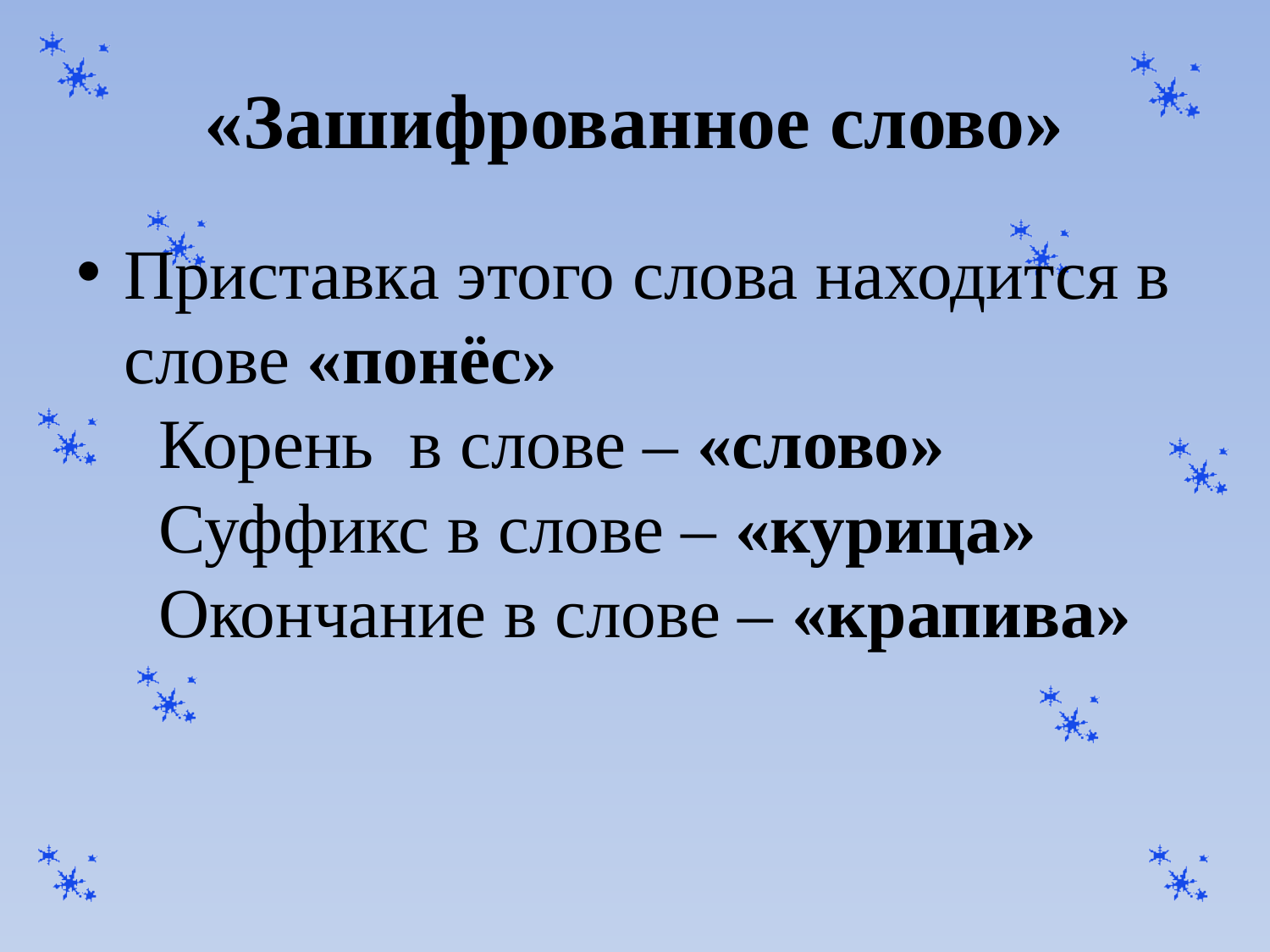

# «Зашифрованное слово»
Приставка этого слова находится в слове «понёс»
  Корень  в слове – «слово»
  Суффикс в слове – «курица»
  Окончание в слове – «крапива»